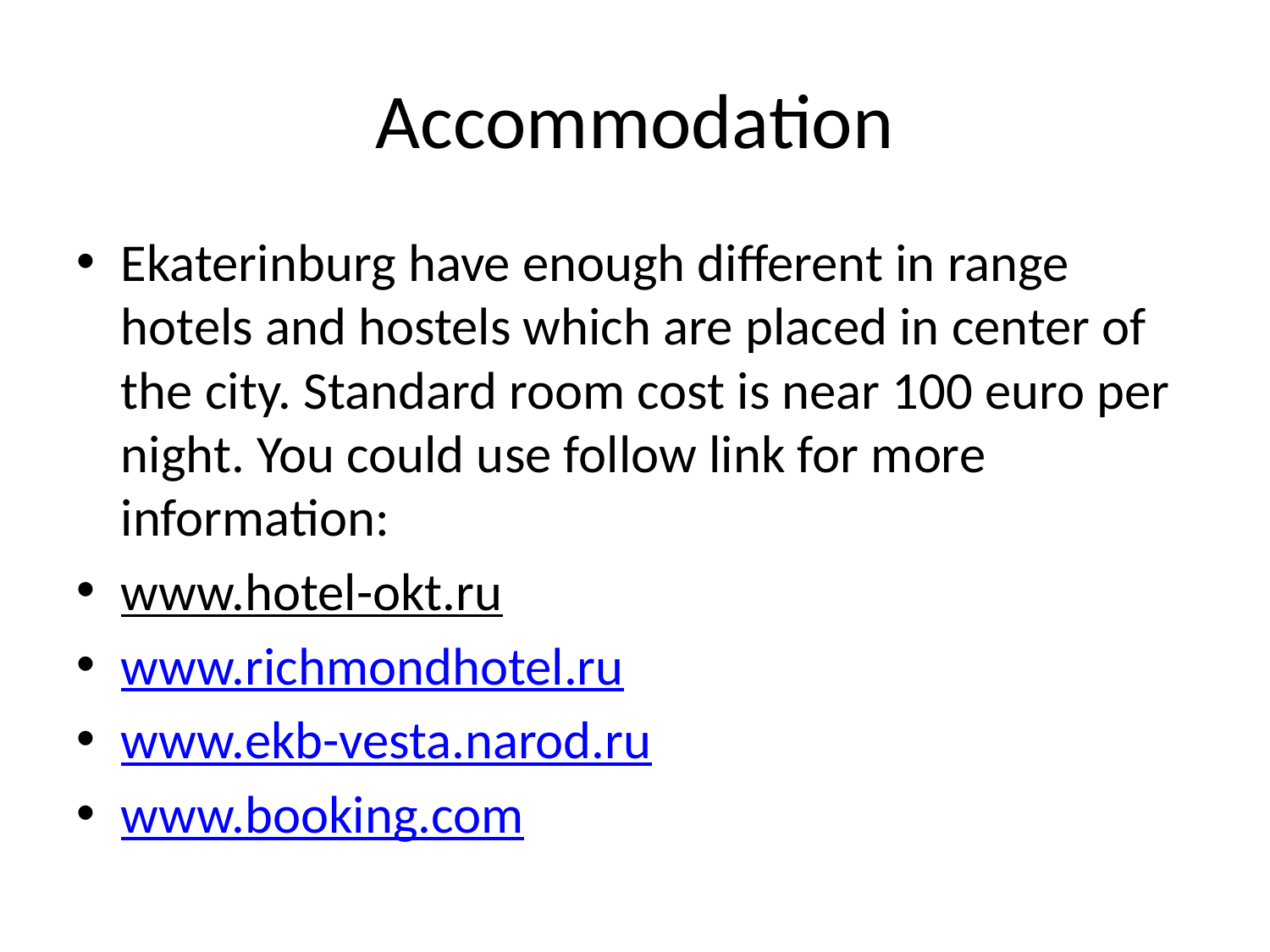

# Accommodation
Ekaterinburg have enough different in range hotels and hostels which are placed in center of the city. Standard room cost is near 100 euro per night. You could use follow link for more information:
www.hotel-okt.ru
www.richmondhotel.ru
www.ekb-vesta.narod.ru
www.booking.com